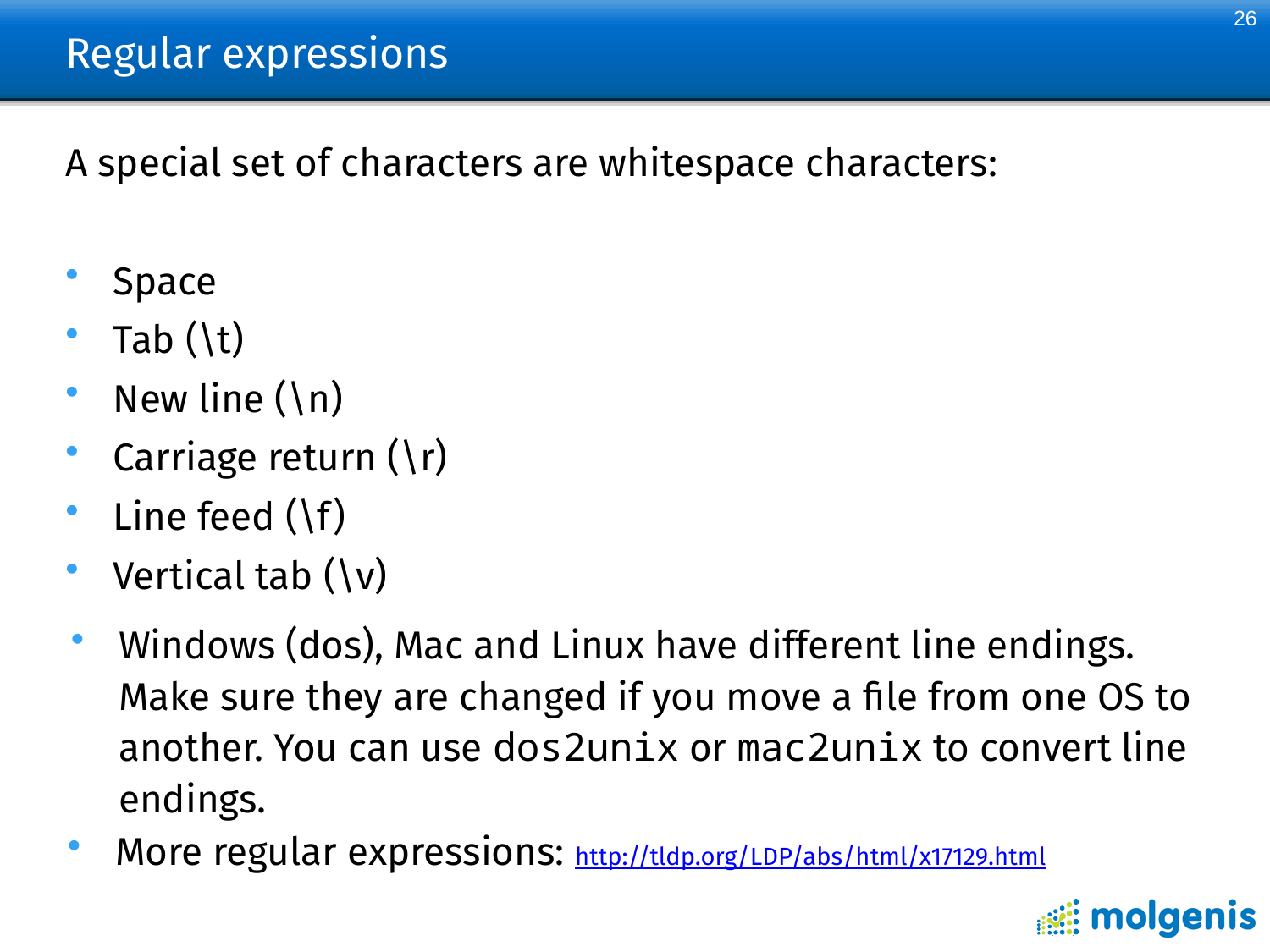

26
# Regular expressions
A special set of characters are whitespace characters:

Space
Tab (\t)
New line (\n)
Carriage return (\r)
Line feed (\f)
Vertical tab (\v)

Windows (dos), Mac and Linux have different line endings. Make sure they are changed if you move a file from one OS to another. You can use dos2unix or mac2unix to convert line endings.
More regular expressions: http://tldp.org/LDP/abs/html/x17129.html